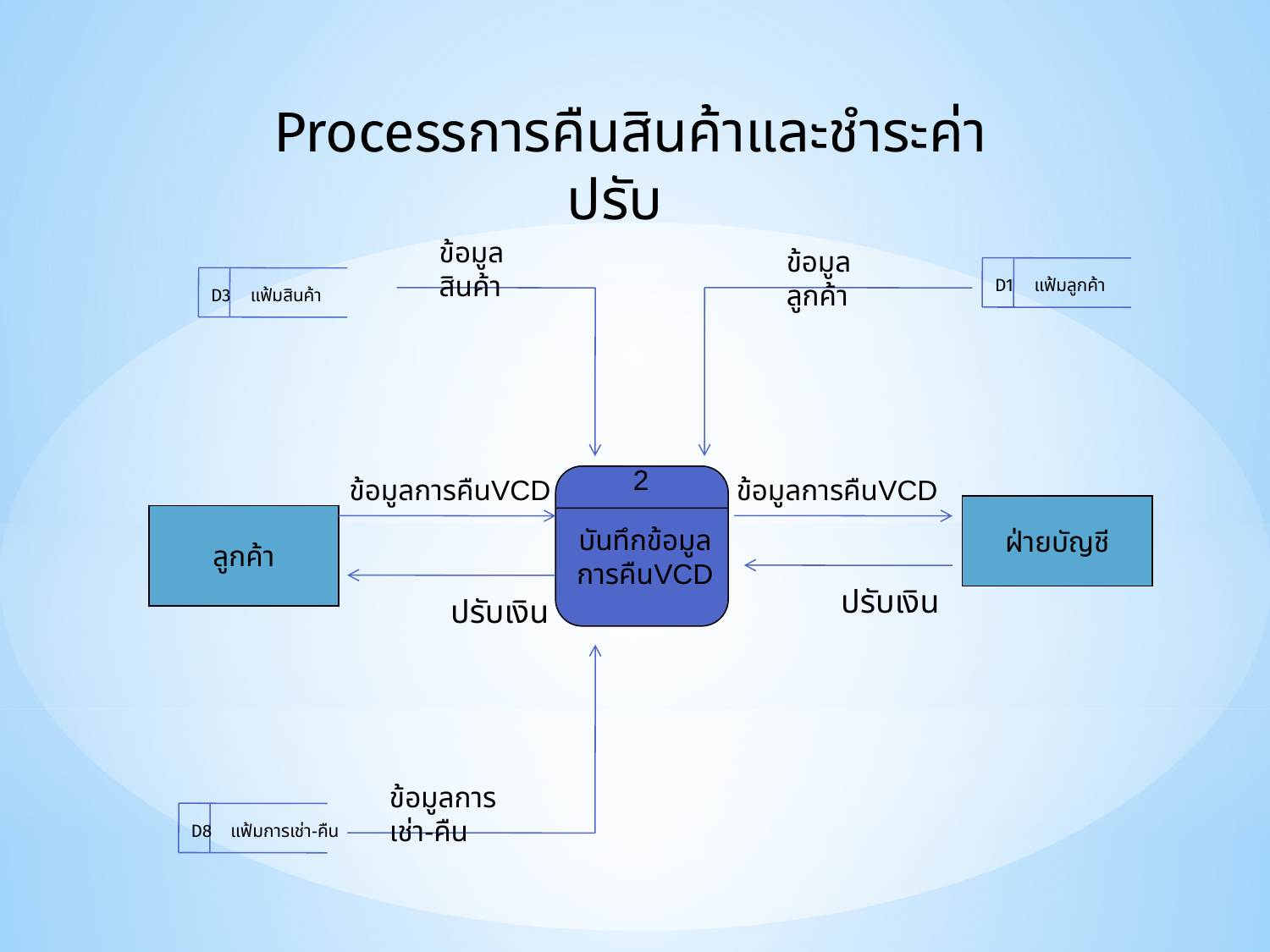

Processการคืนสินค้าและชำระค่าปรับ
ข้อมูลสินค้า
ข้อมูลลูกค้า
D1
แฟ้มลูกค้า
D3
แฟ้มสินค้า
2
ข้อมูลการคืนVCD

ข้อมูลการคืนVCD
ฝ่ายบัญชี
ลูกค้า

บันทึกข้อมูล
การคืนVCD
         ปรับเงิน
           ปรับเงิน
ข้อมูลการเช่า-คืน
D8
แฟ้มการเช่า-คืน